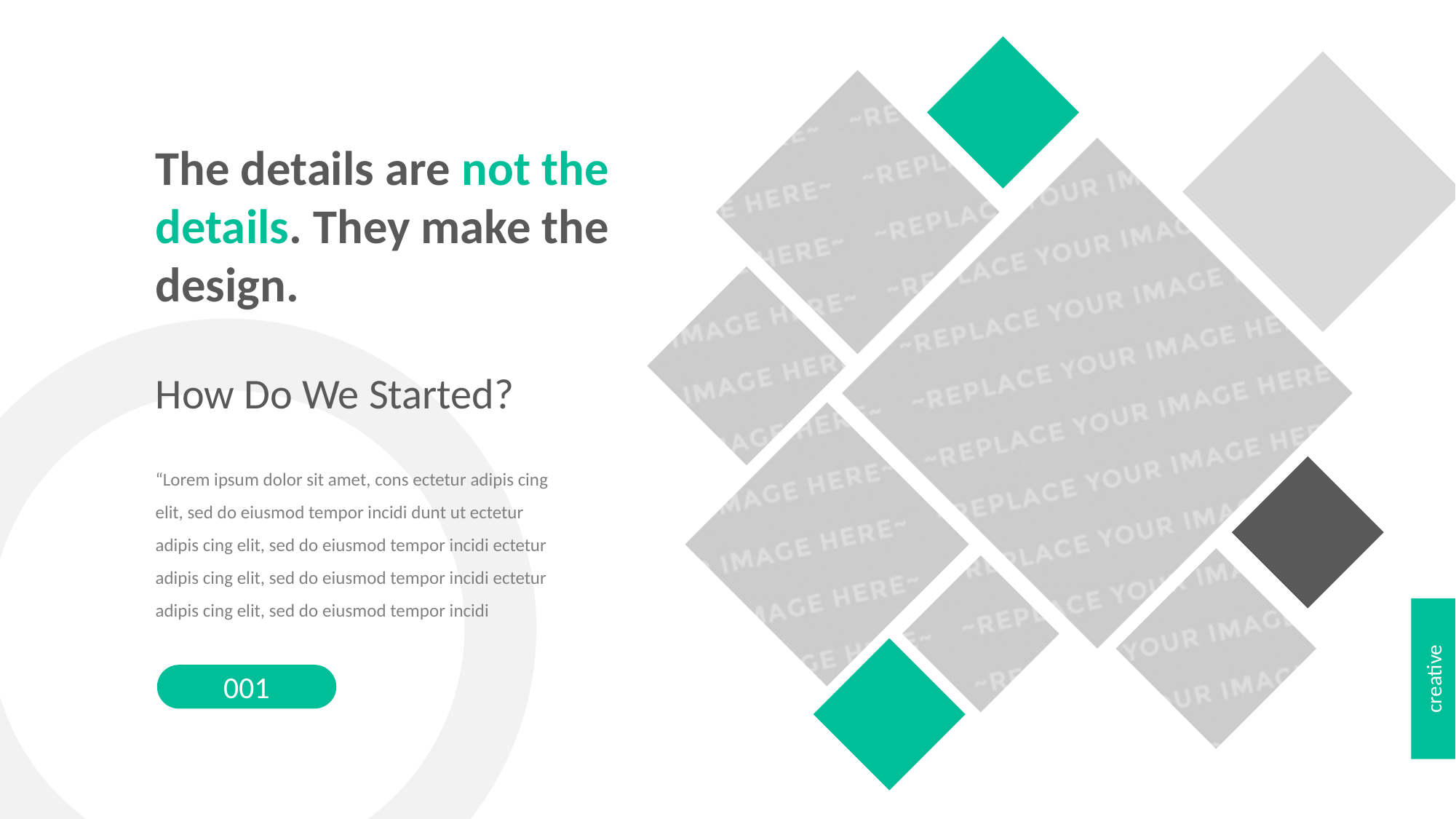

The details are not the details. They make the design.

How Do We Started?
“Lorem ipsum dolor sit amet, cons ectetur adipis cing elit, sed do eiusmod tempor incidi dunt ut ectetur adipis cing elit, sed do eiusmod tempor incidi ectetur adipis cing elit, sed do eiusmod tempor incidi ectetur adipis cing elit, sed do eiusmod tempor incidi

creative

001